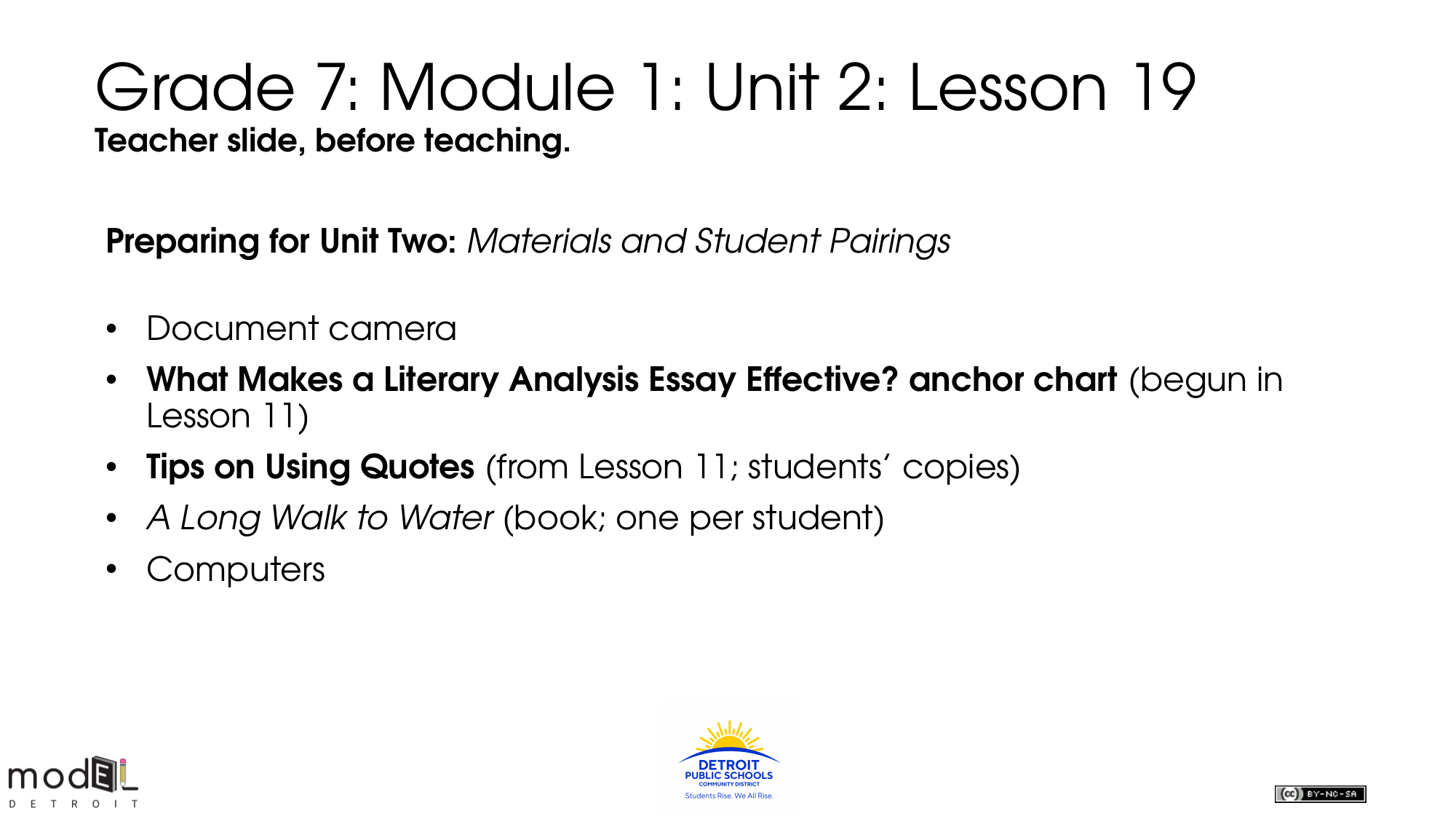

Grade 7: Module 1: Unit 2: Lesson 19
Teacher slide, before teaching.
Preparing for Unit Two: Materials and Student Pairings

Document camera
What Makes a Literary Analysis Essay Effective? anchor chart (begun in Lesson 11)
Tips on Using Quotes (from Lesson 11; students’ copies)
A Long Walk to Water (book; one per student)
Computers